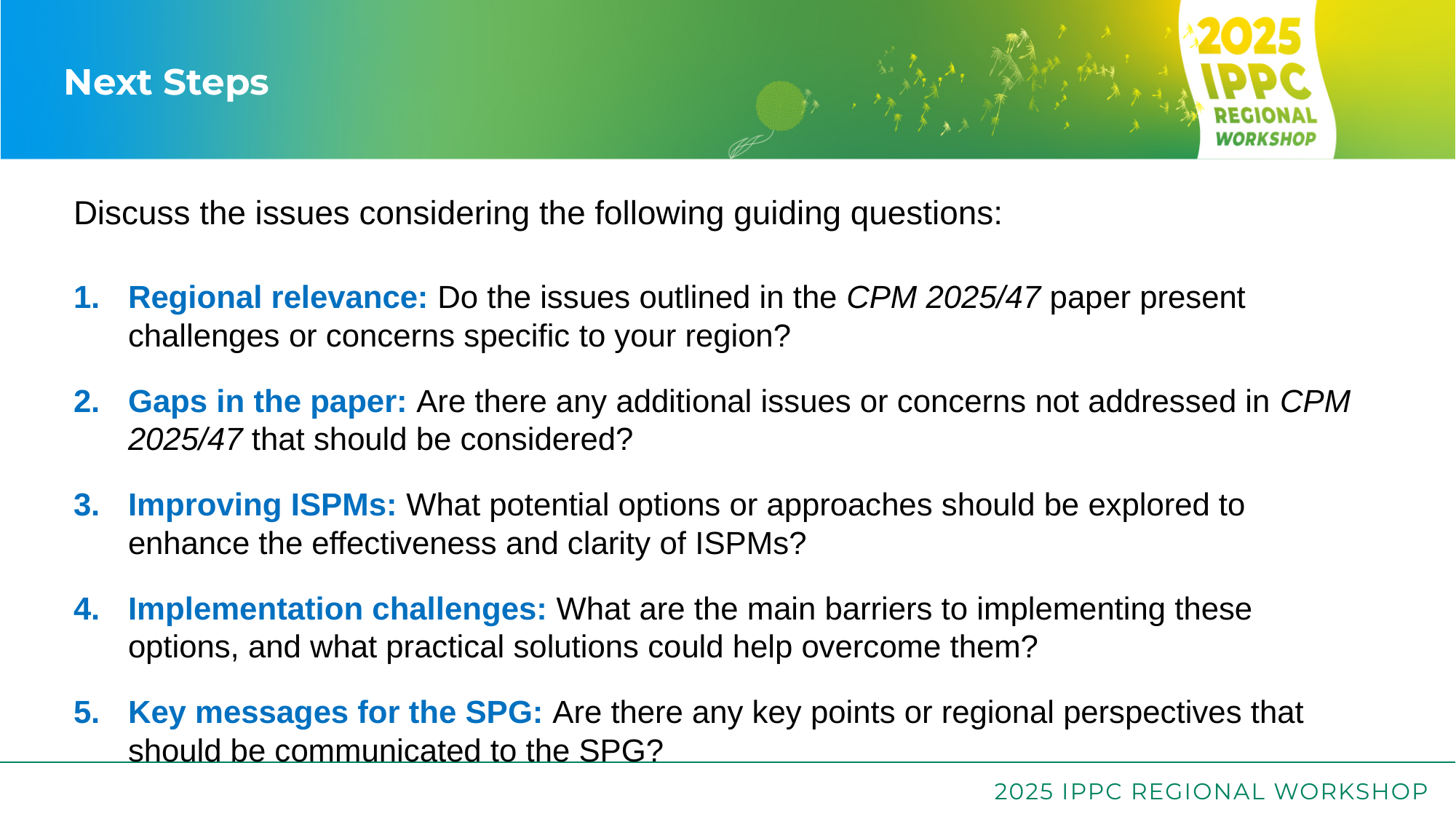

# Next Steps
Discuss the issues considering the following guiding questions:
Regional relevance: Do the issues outlined in the CPM 2025/47 paper present challenges or concerns specific to your region?
Gaps in the paper: Are there any additional issues or concerns not addressed in CPM 2025/47 that should be considered?
Improving ISPMs: What potential options or approaches should be explored to enhance the effectiveness and clarity of ISPMs?
Implementation challenges: What are the main barriers to implementing these options, and what practical solutions could help overcome them?
Key messages for the SPG: Are there any key points or regional perspectives that should be communicated to the SPG?